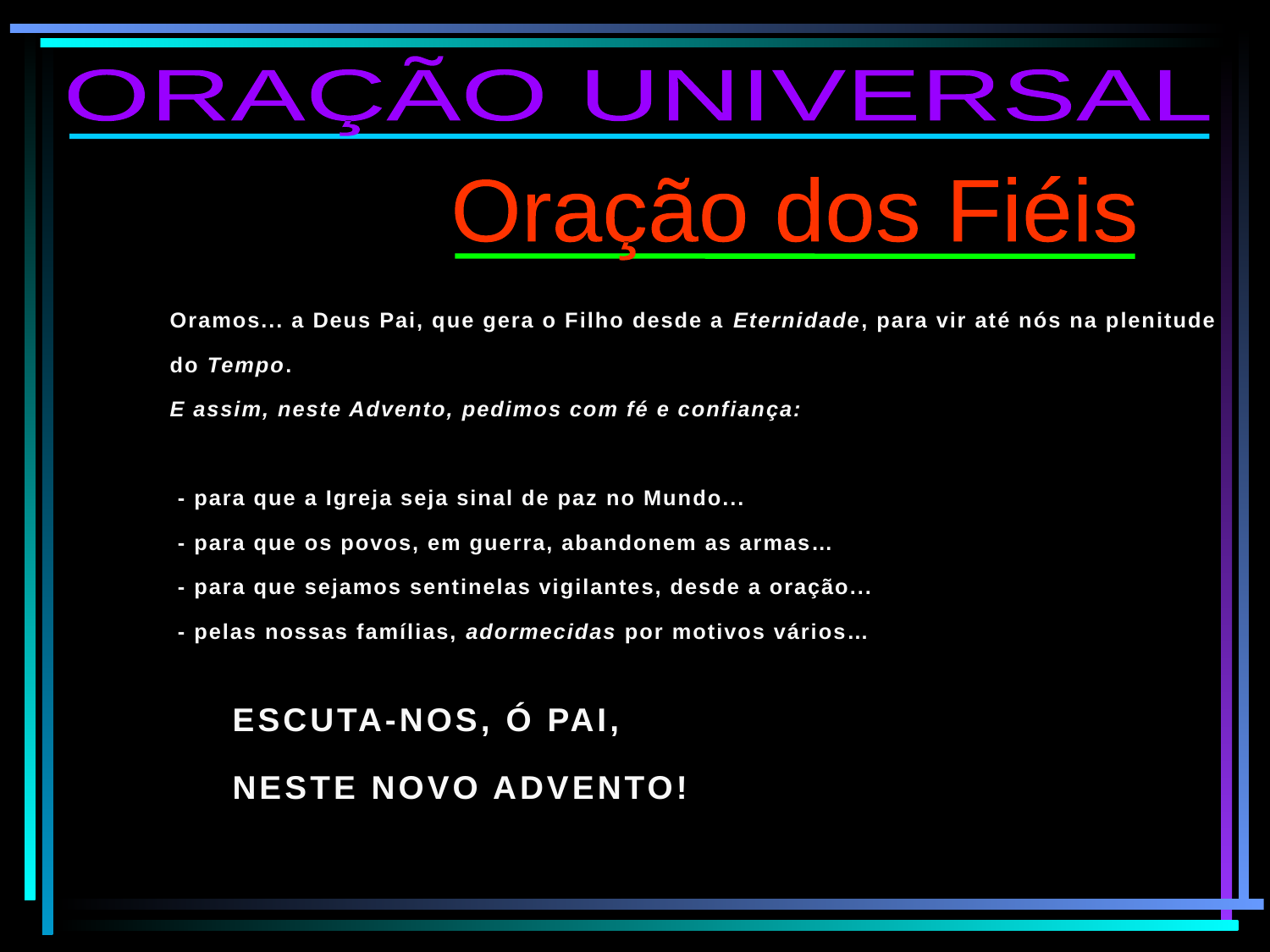

ORAÇÃO UNIVERSAL

Oração dos Fiéis

Oramos... a Deus Pai, que gera o Filho desde a Eternidade, para vir até nós na plenitude do Tempo.
E assim, neste Advento, pedimos com fé e confiança:

 - para que a Igreja seja sinal de paz no Mundo...
 - para que os povos, em guerra, abandonem as armas…
 - para que sejamos sentinelas vigilantes, desde a oração...
 - pelas nossas famílias, adormecidas por motivos vários…
ESCUTA-NOS, Ó PAI,
NESTE NOVO ADVENTO!